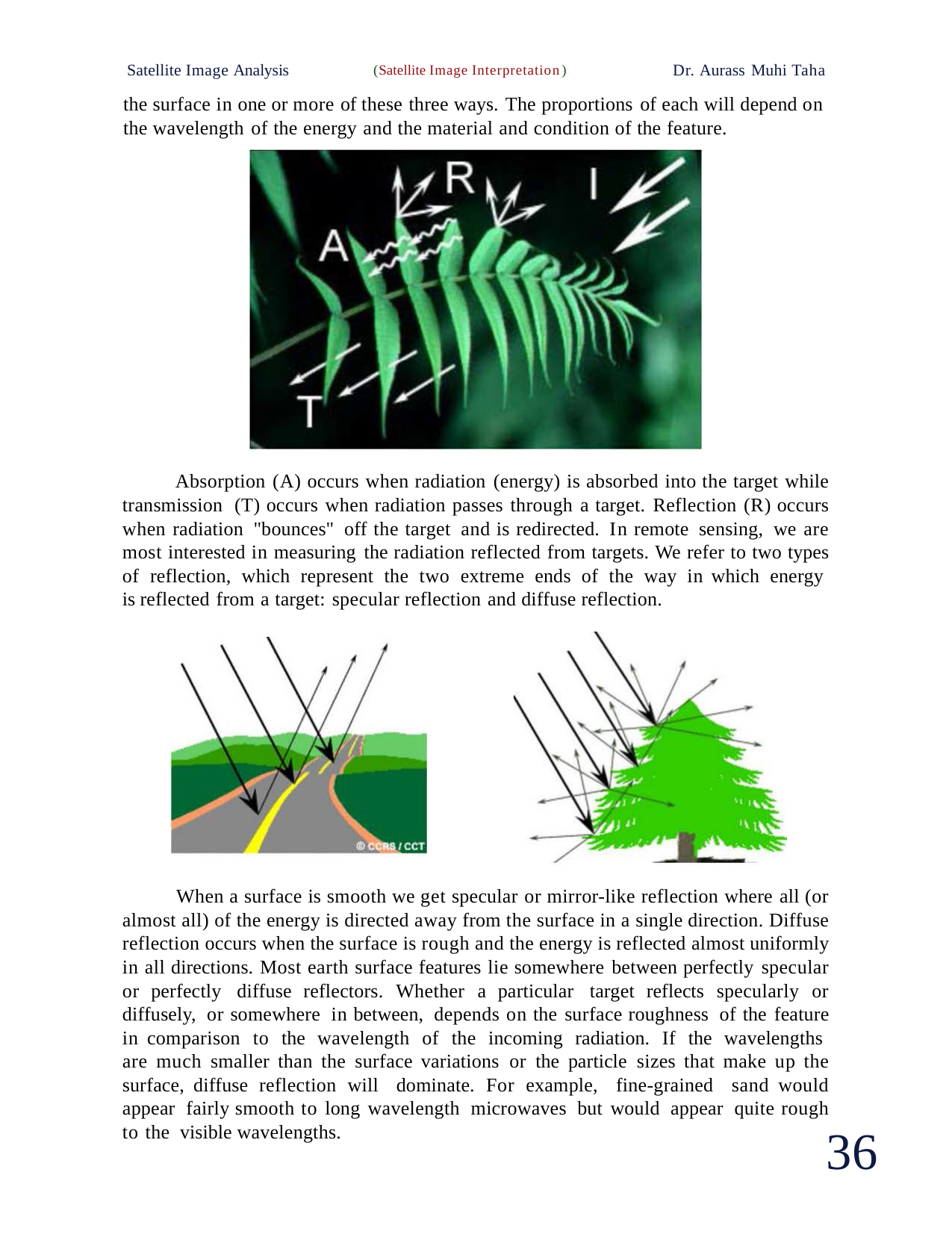

Satellite Image Analysis	(Satellite Image Interpretation)	Dr. Aurass Muhi Taha

the surface in one or more of these three ways. The proportions of each will depend on the wavelength of the energy and the material and condition of the feature.

Absorption (A) occurs when radiation (energy) is absorbed into the target while transmission  (T) occurs when radiation passes through a target. Reflection (R) occurs when radiation  "bounces"  off the target  and is redirected.  In remote  sensing,  we are most interested in measuring the radiation reflected from targets. We refer to two types of  reflection,  which  represent  the  two  extreme  ends  of  the  way  in which  energy  is reflected from a target: specular reflection and diffuse reflection.

When a surface is smooth we get specular or mirror-like reflection where all (or almost all) of the energy is directed away from the surface in a single direction. Diffuse reflection occurs when the surface is rough and the energy is reflected almost uniformly in all directions. Most earth surface features lie somewhere between perfectly specular or  perfectly   diffuse  reflectors.  Whether  a  particular   target  reflects  specularly  or diffusely,  or somewhere  in between,  depends on the surface roughness  of the feature in comparison  to  the  wavelength  of  the  incoming  radiation.  If  the  wavelengths  are much smaller than the surface variations or the particle sizes that make up the surface, diffuse reflection will  dominate. For example,  fine-grained  sand would appear  fairly smooth to long wavelength  microwaves  but would  appear  quite rough to the  visible wavelengths.
36